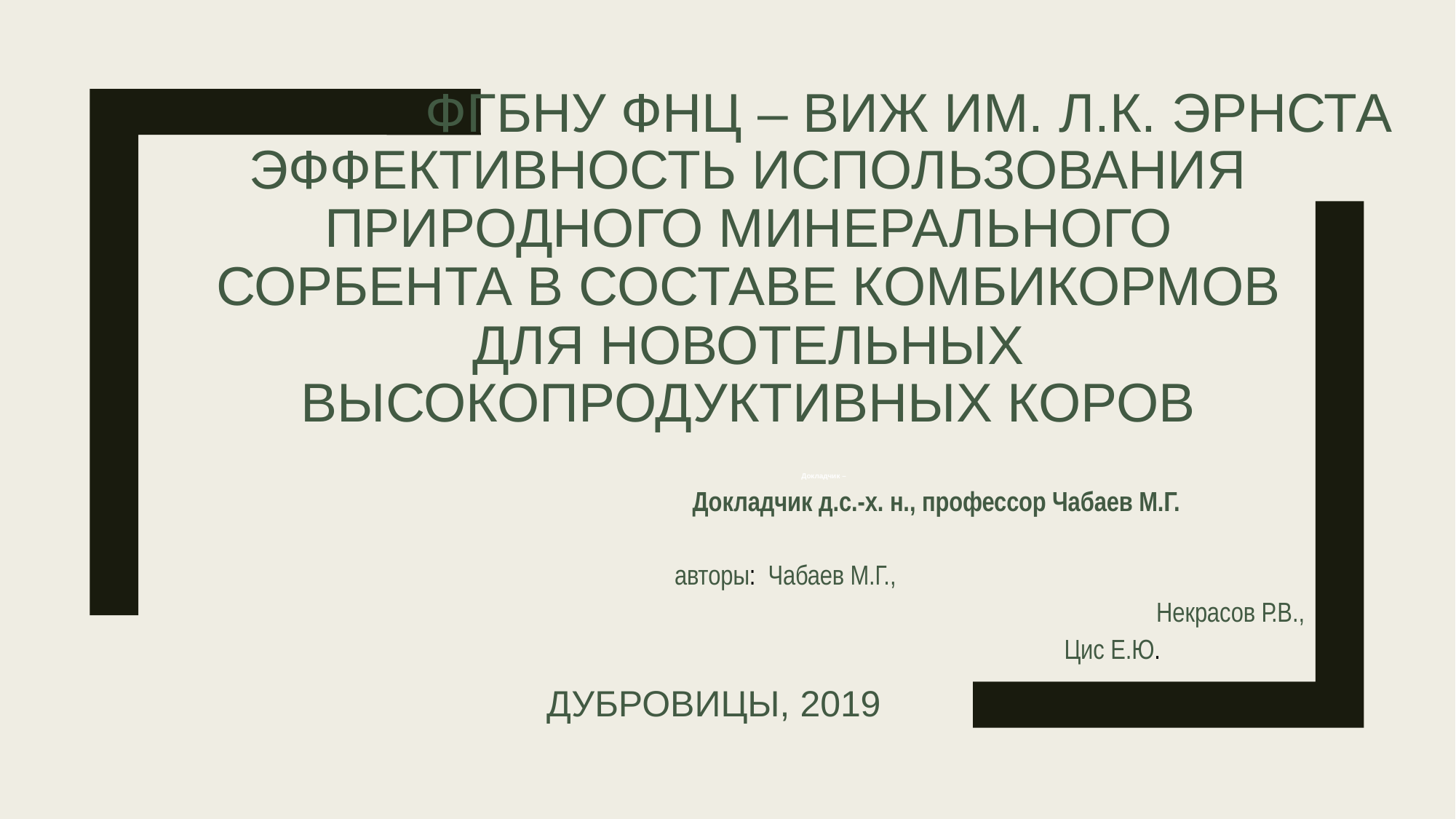

ФГБНУ ФНЦ – ВИЖ им. Л.К. Эрнста
эффективность использования природного минерального сорбента в составе комбикормов для новотельных высокопродуктивных коров
Докладчик –
                                      Докладчик д.с.-х. н., профессор Чабаев М.Г.

                                                     авторы:  Чабаев М.Г.,                                                                                                            Некрасов Р.В.,
                                                                                             Цис Е.Ю.

# Дубровицы, 2019